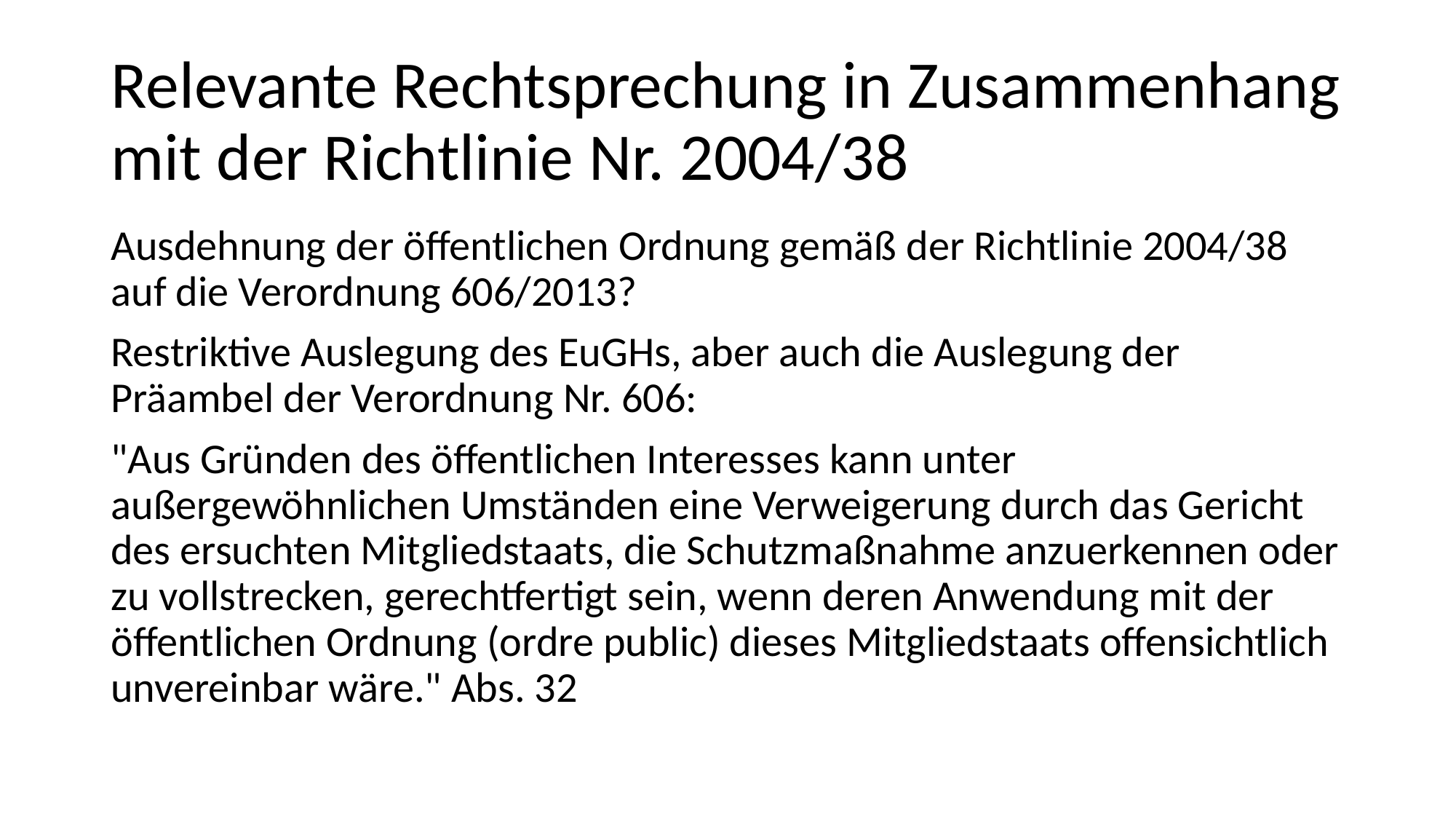

# Relevante Rechtsprechung in Zusammenhang mit der Richtlinie Nr. 2004/38
Ausdehnung der öffentlichen Ordnung gemäß der Richtlinie 2004/38 auf die Verordnung 606/2013?
Restriktive Auslegung des EuGHs, aber auch die Auslegung der Präambel der Verordnung Nr. 606:
"Aus Gründen des öffentlichen Interesses kann unter außergewöhnlichen Umständen eine Verweigerung durch das Gericht des ersuchten Mitgliedstaats, die Schutzmaßnahme anzuerkennen oder zu vollstrecken, gerechtfertigt sein, wenn deren Anwendung mit der öffentlichen Ordnung (ordre public) dieses Mitgliedstaats offensichtlich unvereinbar wäre." Abs. 32